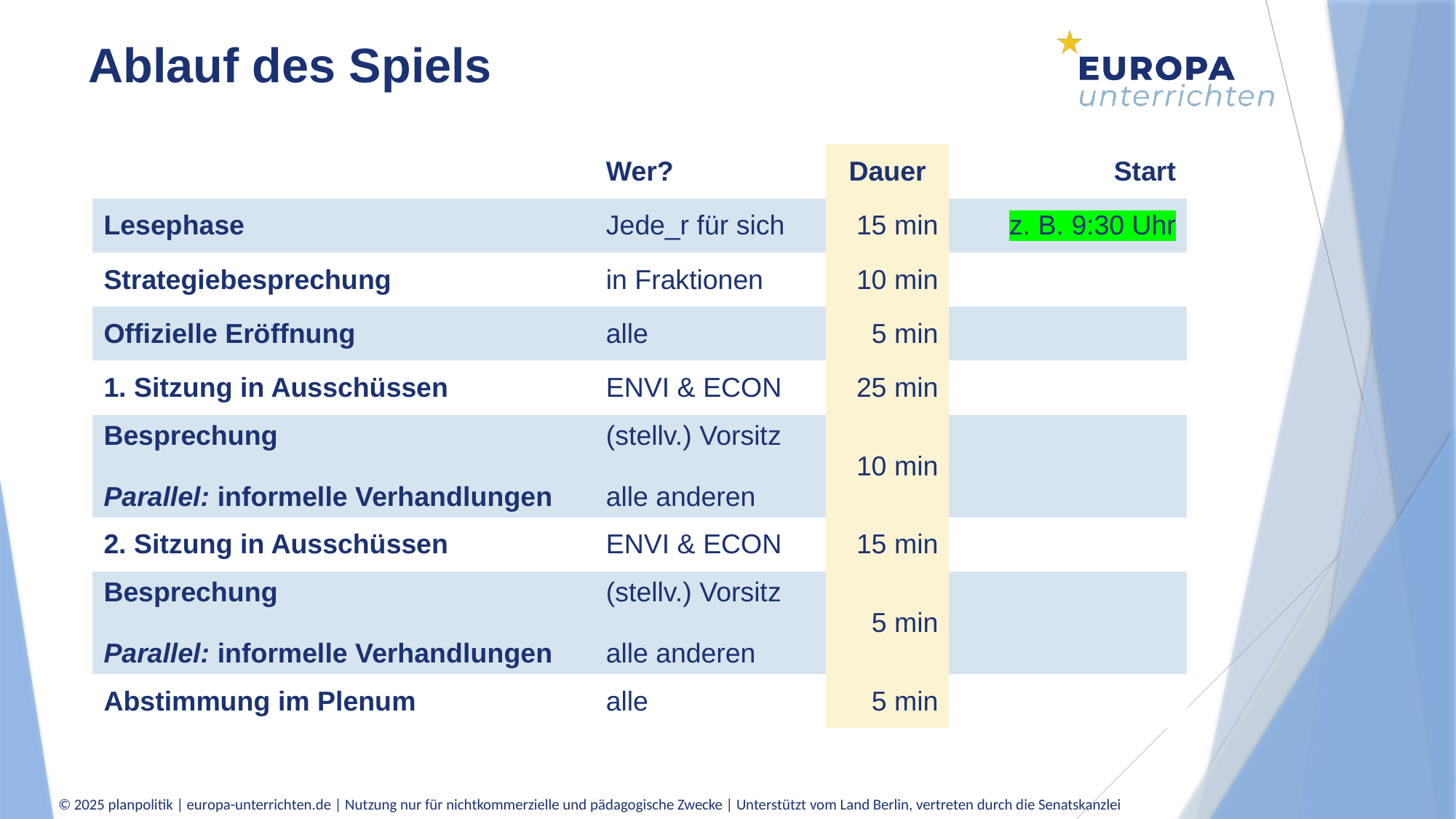

Ablauf des Spiels
|  | Wer? | Dauer | Start |
| --- | --- | --- | --- |
| Lesephase | Jede\_r für sich | 15 min | z. B. 9:30 Uhr |
| Strategiebesprechung | in Fraktionen | 10 min |  |
| Offizielle Eröffnung | alle | 5 min |  |
| 1. Sitzung in Ausschüssen | ENVI & ECON | 25 min |  |
| Besprechung Parallel: informelle Verhandlungen | (stellv.) Vorsitz alle anderen | 10 min |  |
| 2. Sitzung in Ausschüssen | ENVI & ECON | 15 min |  |
| Besprechung Parallel: informelle Verhandlungen | (stellv.) Vorsitz alle anderen | 5 min |  |
| Abstimmung im Plenum | alle | 5 min |  |